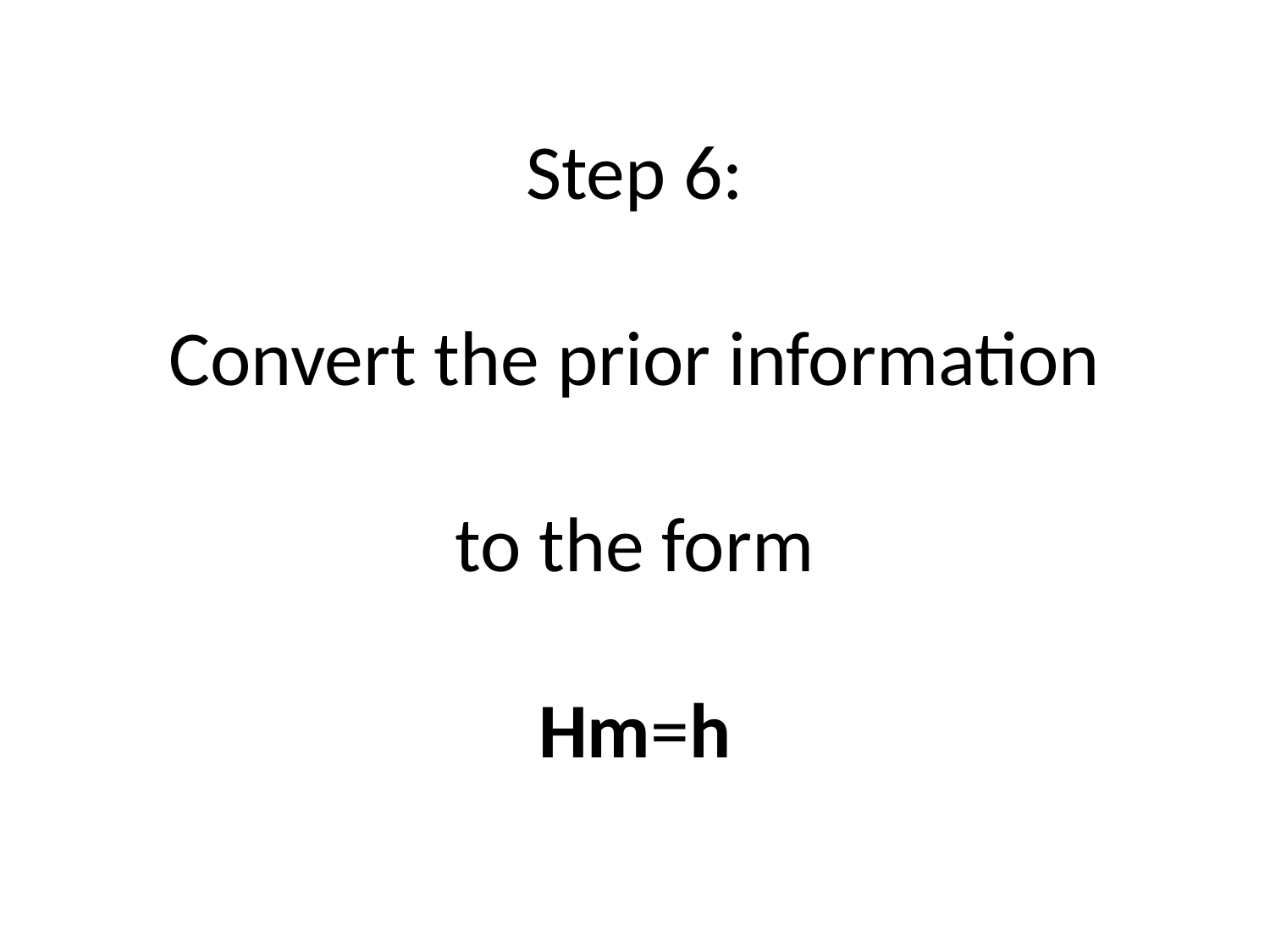

# Step 6: Convert the prior information to the form Hm=h